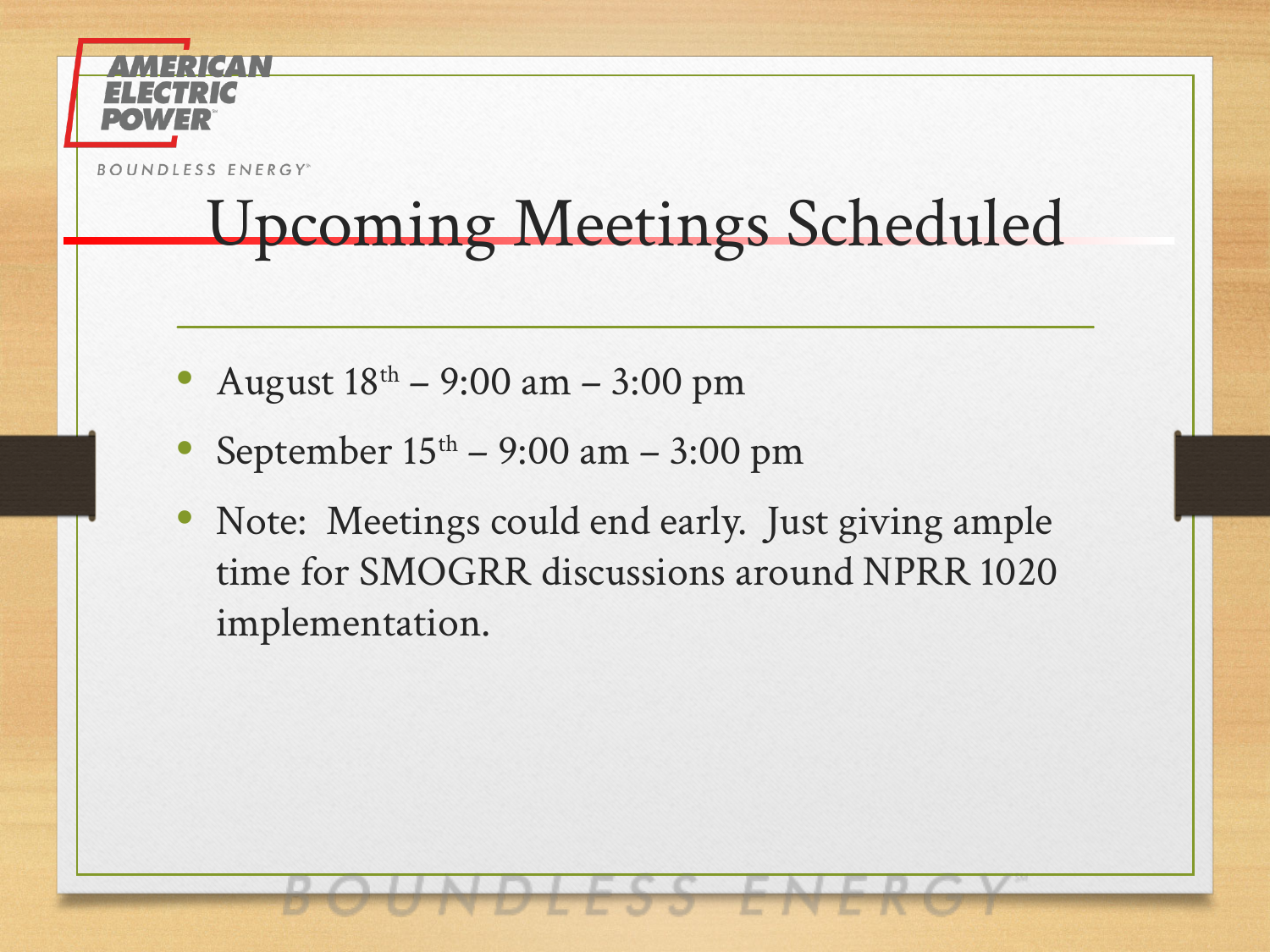

# Upcoming Meetings Scheduled
August 18th – 9:00 am – 3:00 pm
September 15th – 9:00 am – 3:00 pm
Note:  Meetings could end early.  Just giving ample time for SMOGRR discussions around NPRR 1020 implementation.